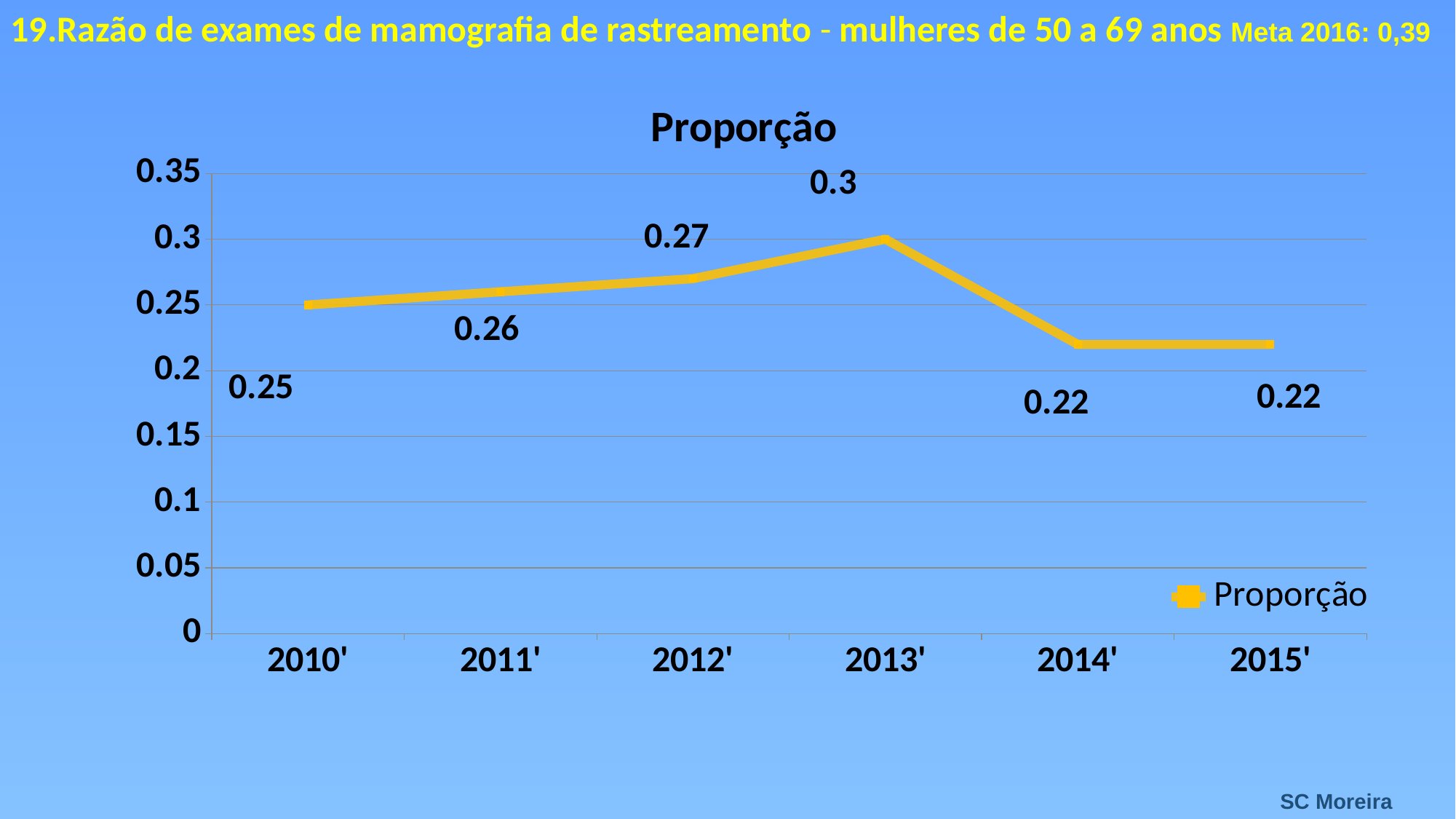

19.Razão de exames de mamografia de rastreamento - mulheres de 50 a 69 anos Meta 2016: 0,39

### Chart:

| Category | Proporção  |
|---|---|
| 2010' | 0.25 |
| 2011' | 0.26 |
| 2012' | 0.27 |
| 2013' | 0.3000000000000001 |
| 2014' | 0.22 |
| 2015' | 0.22 |
SC Moreira